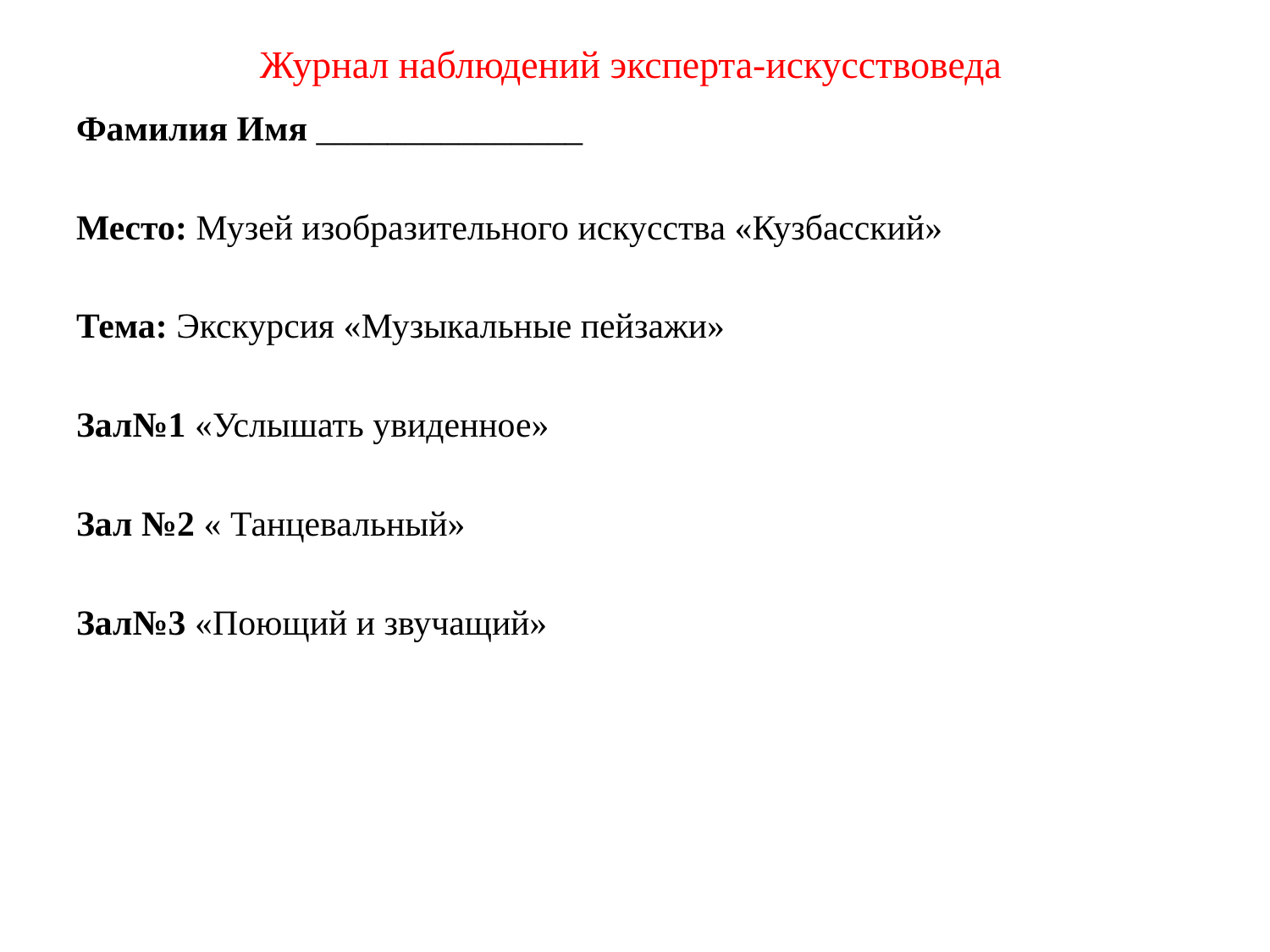

# Журнал наблюдений эксперта-искусствоведа
Фамилия Имя _______________

Место: Музей изобразительного искусства «Кузбасский»

Тема: Экскурсия «Музыкальные пейзажи»

Зал№1 «Услышать увиденное»

Зал №2 « Танцевальный»

Зал№3 «Поющий и звучащий»